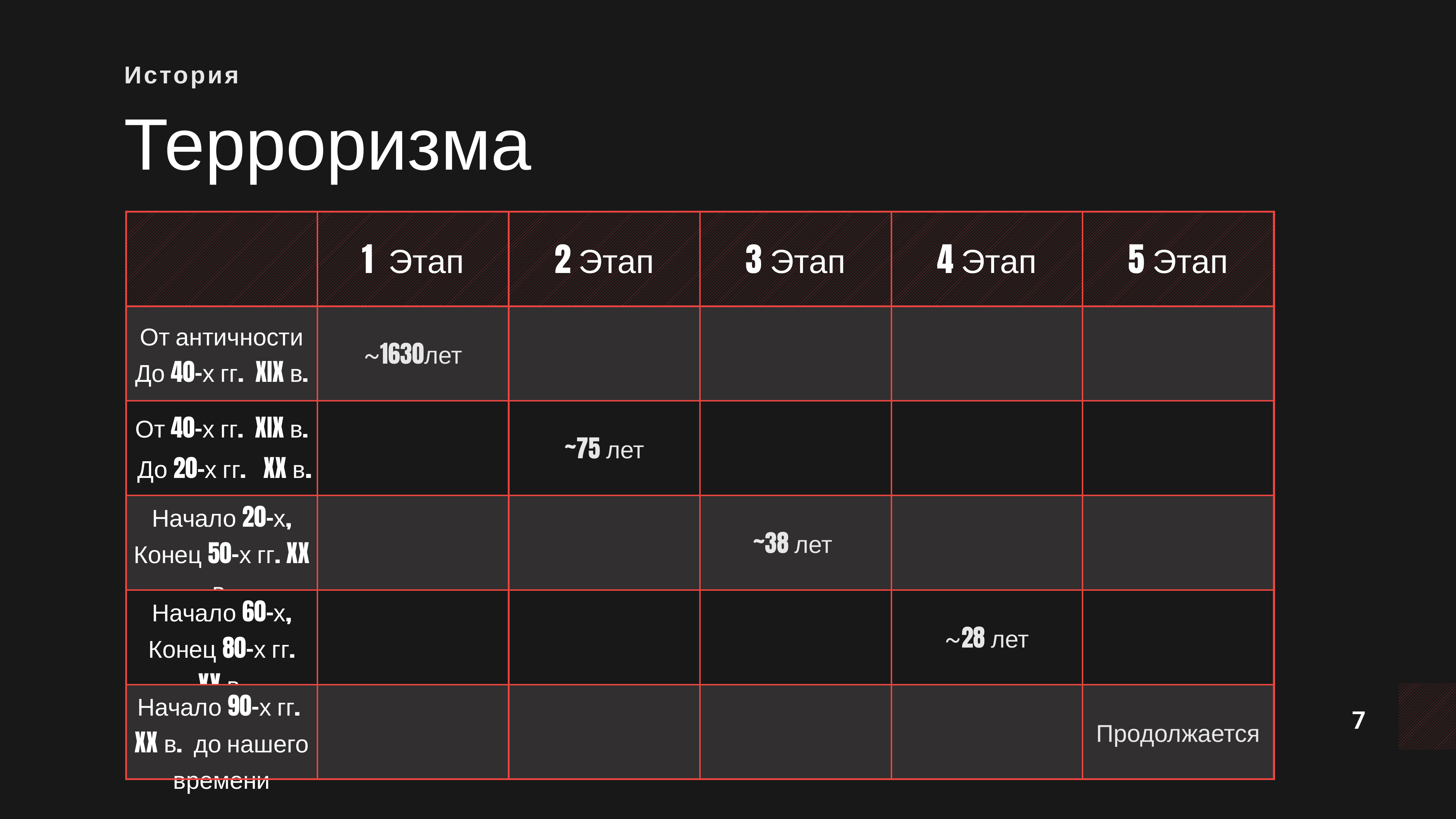

История
Терроризма
|  | 1 Этап | 2 Этап | 3 Этап | 4 Этап | 5 Этап |
| --- | --- | --- | --- | --- | --- |
| От античности До 40-х гг. XIX в. | ~1630лет |  |  |  |  |
| От 40-х гг. XIX в. До 20-х гг. XX в. |  | ~75 лет |  |  |  |
| Начало 20-х, Конец 50-х гг. XX в. |  |  | ~38 лет |  |  |
| Начало 60-х, Конец 80-х гг. XX в. |  |  |  | ~28 лет |  |
| Начало 90-х гг. XX в. до нашего времени |  |  |  |  | Продолжается |

7